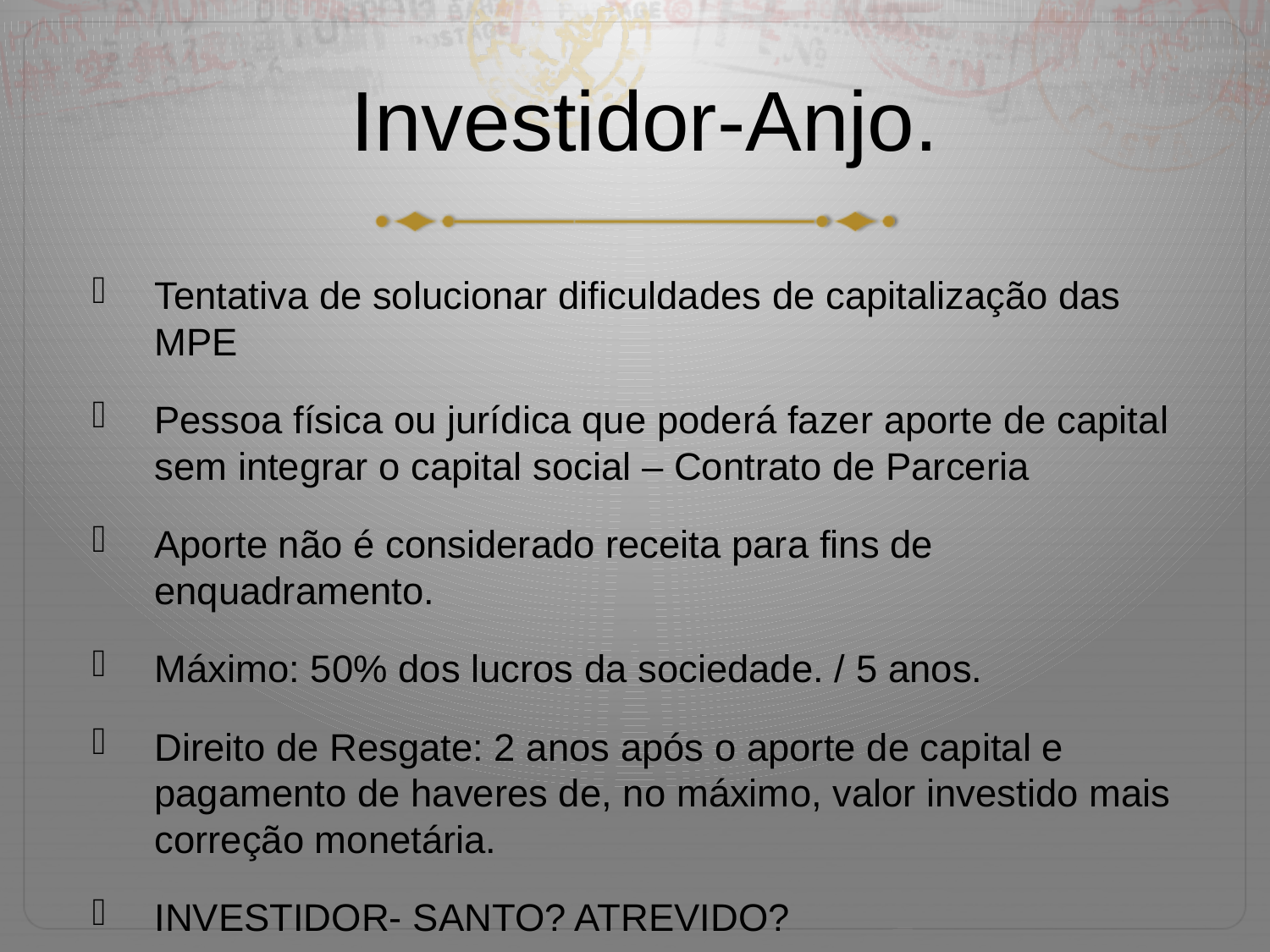

# Investidor-Anjo.
Tentativa de solucionar dificuldades de capitalização das MPE
Pessoa física ou jurídica que poderá fazer aporte de capital sem integrar o capital social – Contrato de Parceria
Aporte não é considerado receita para fins de enquadramento.
Máximo: 50% dos lucros da sociedade. / 5 anos.
Direito de Resgate: 2 anos após o aporte de capital e pagamento de haveres de, no máximo, valor investido mais correção monetária.
INVESTIDOR- SANTO? ATREVIDO?